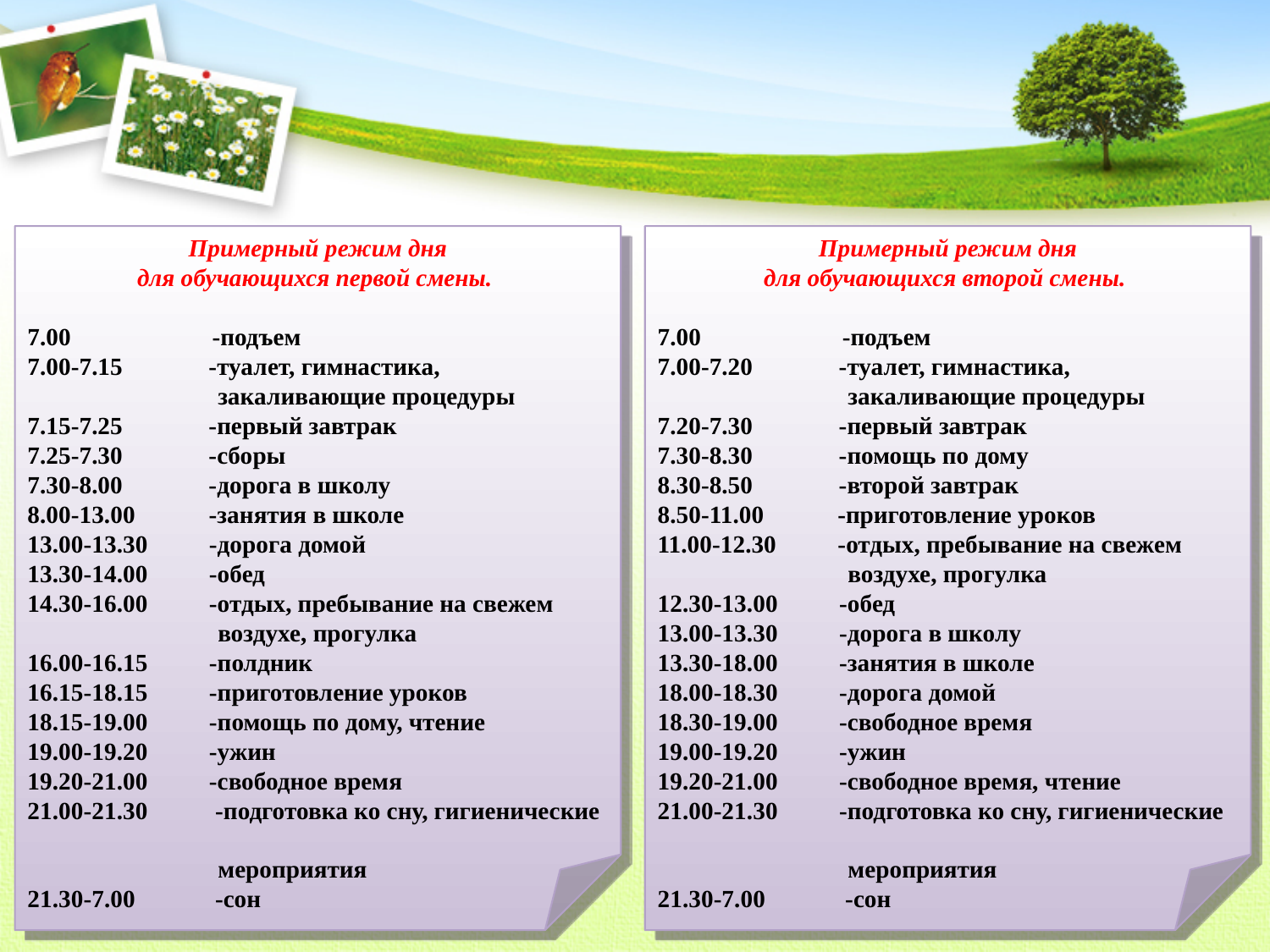

Примерный режим дня
для обучающихся первой смены.

7.00                       -подъем
7.00-7.15              -туалет, гимнастика,
                               закаливающие процедуры
7.15-7.25              -первый завтрак
7.25-7.30              -сборы
7.30-8.00              -дорога в школу
8.00-13.00            -занятия в школе
13.00-13.30          -дорога домой
13.30-14.00          -обед
14.30-16.00          -отдых, пребывание на свежем
                               воздухе, прогулка
16.00-16.15          -полдник
16.15-18.15          -приготовление уроков
18.15-19.00          -помощь по дому, чтение
19.00-19.20          -ужин
19.20-21.00          -свободное время
21.00-21.30           -подготовка ко сну, гигиенические
                               мероприятия
21.30-7.00             -сон
Примерный режим дня
для обучающихся второй смены.

7.00                       -подъем
7.00-7.20              -туалет, гимнастика,
                               закаливающие процедуры
7.20-7.30              -первый завтрак
7.30-8.30              -помощь по дому
8.30-8.50              -второй завтрак
8.50-11.00            -приготовление уроков
11.00-12.30          -отдых, пребывание на свежем
                               воздухе, прогулка
12.30-13.00          -обед
13.00-13.30          -дорога в школу
13.30-18.00          -занятия в школе
18.00-18.30          -дорога домой
18.30-19.00          -свободное время
19.00-19.20          -ужин
19.20-21.00          -свободное время, чтение
21.00-21.30          -подготовка ко сну, гигиенические
                               мероприятия
21.30-7.00             -сон